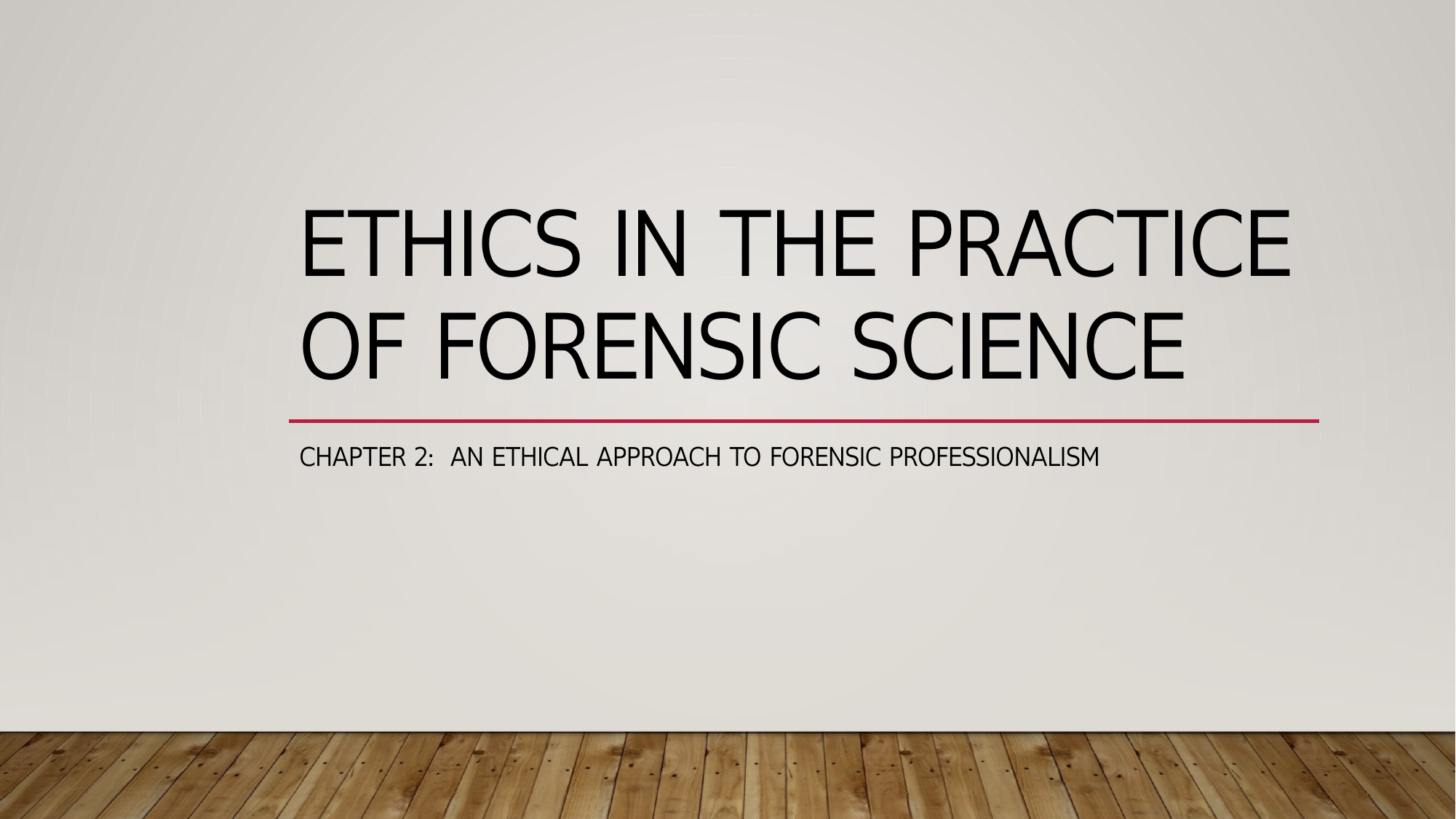

# Ethics in the practice of Forensic Science
Chapter 2:  An Ethical Approach to Forensic Professionalism